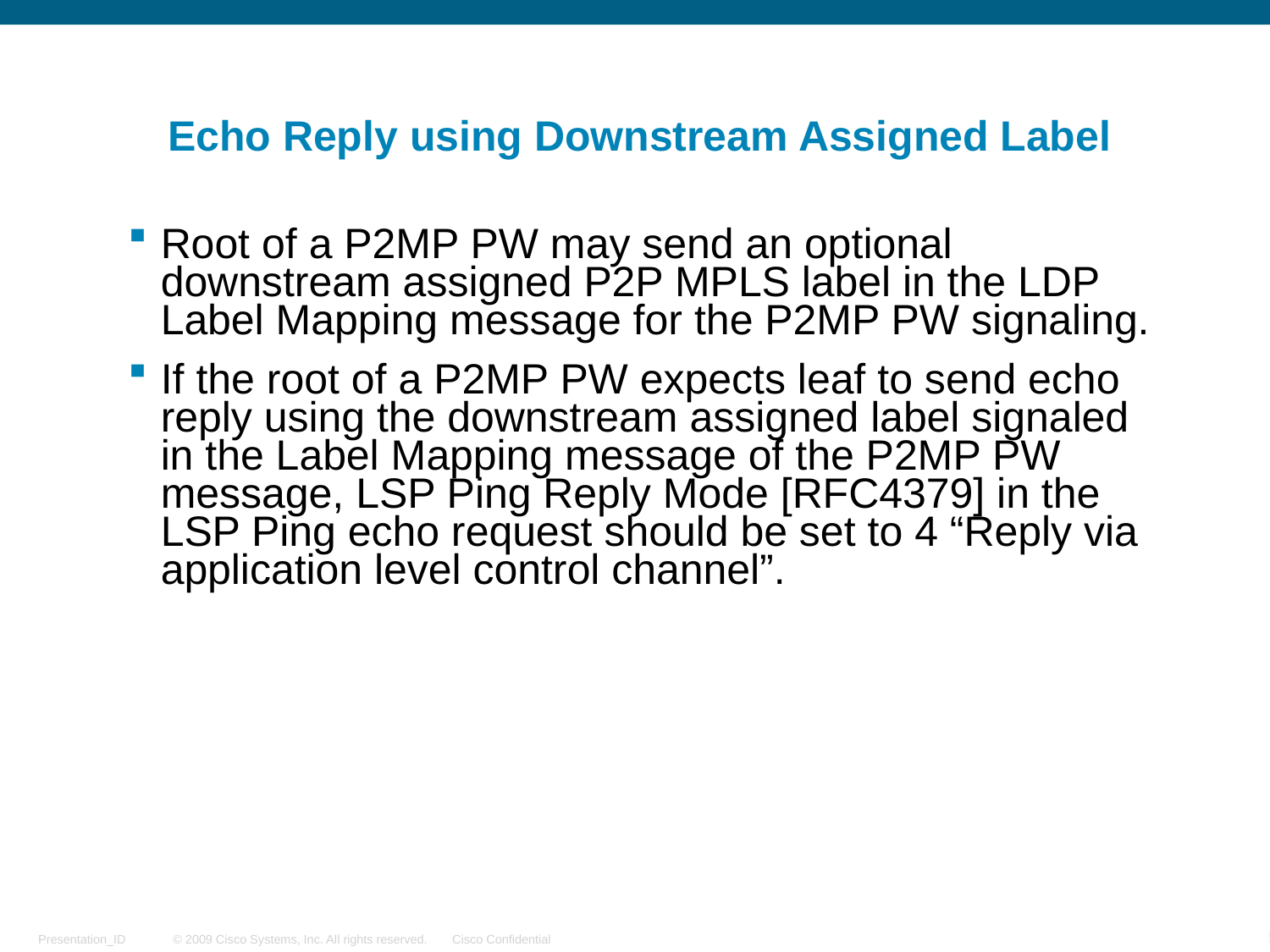

# Echo Reply using Downstream Assigned Label
Root of a P2MP PW may send an optional downstream assigned P2P MPLS label in the LDP Label Mapping message for the P2MP PW signaling.
If the root of a P2MP PW expects leaf to send echo reply using the downstream assigned label signaled in the Label Mapping message of the P2MP PW message, LSP Ping Reply Mode [RFC4379] in the LSP Ping echo request should be set to 4 “Reply via application level control channel”.